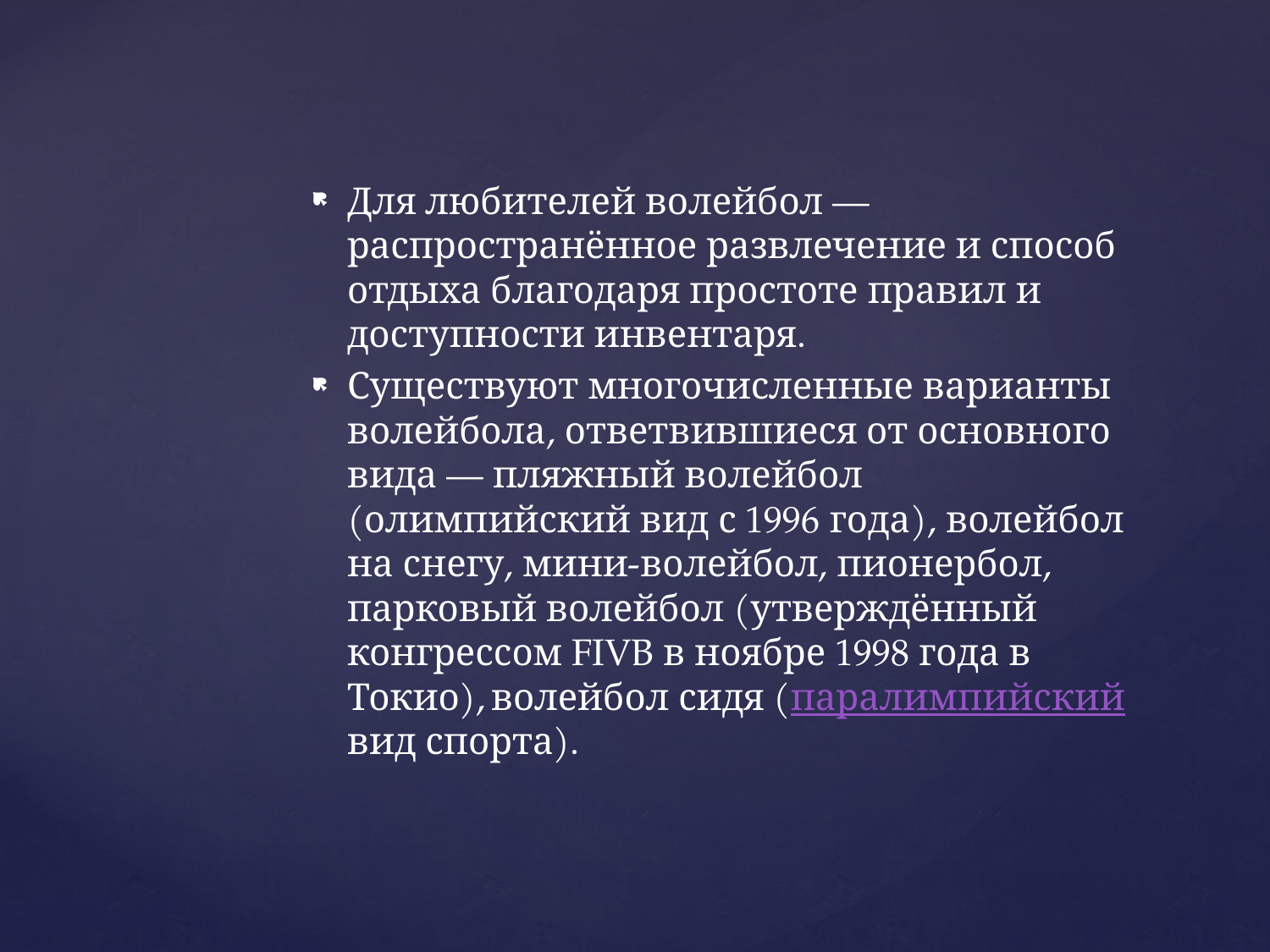

Для любителей волейбол — распространённое развлечение и способ отдыха благодаря простоте правил и доступности инвентаря.
Существуют многочисленные варианты волейбола, ответвившиеся от основного вида — пляжный волейбол (олимпийский вид с 1996 года), волейбол на снегу, мини-волейбол, пионербол, парковый волейбол (утверждённый конгрессом FIVB в ноябре 1998 года в Токио), волейбол сидя (паралимпийский вид спорта).